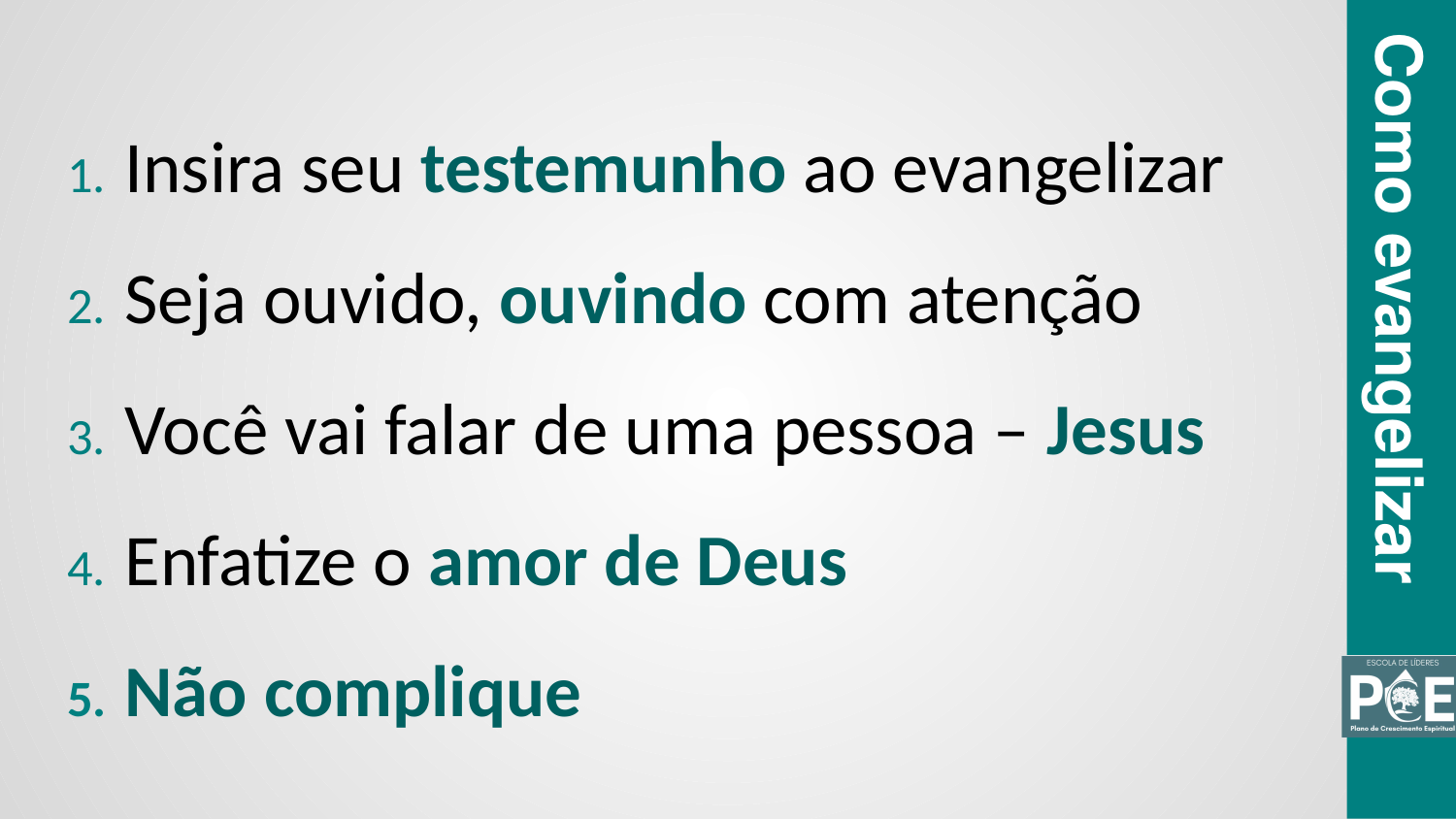

Insira seu testemunho ao evangelizar
Seja ouvido, ouvindo com atenção
Você vai falar de uma pessoa – Jesus
Enfatize o amor de Deus
Não complique
Como evangelizar